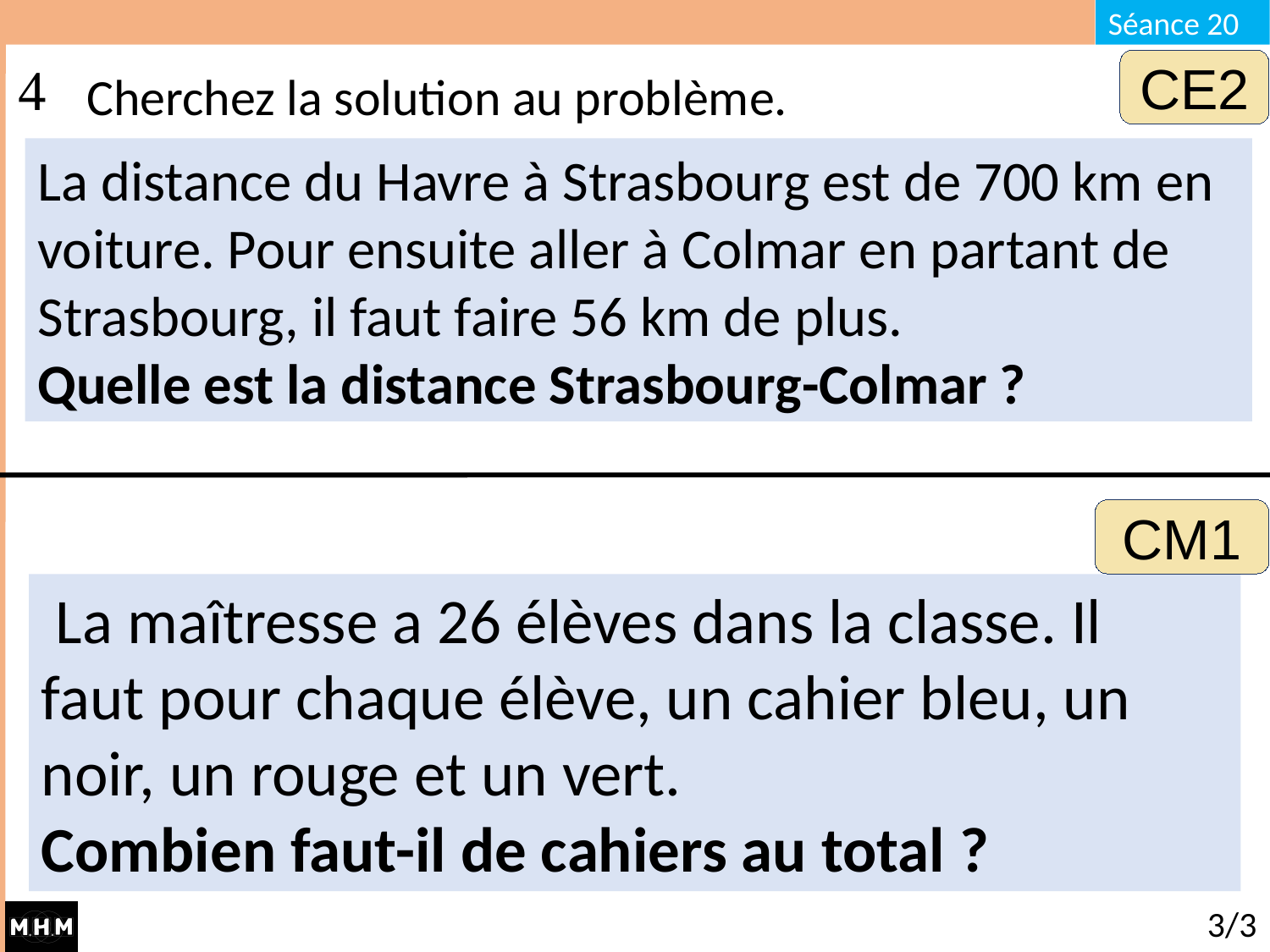

# Cherchez la solution au problème.
CE2
La distance du Havre à Strasbourg est de 700 km en voiture. Pour ensuite aller à Colmar en partant de Strasbourg, il faut faire 56 km de plus.
Quelle est la distance Strasbourg-Colmar ?

CM1
 La maîtresse a 26 élèves dans la classe. Il
faut pour chaque élève, un cahier bleu, un
noir, un rouge et un vert.
Combien faut-il de cahiers au total ?
3/3